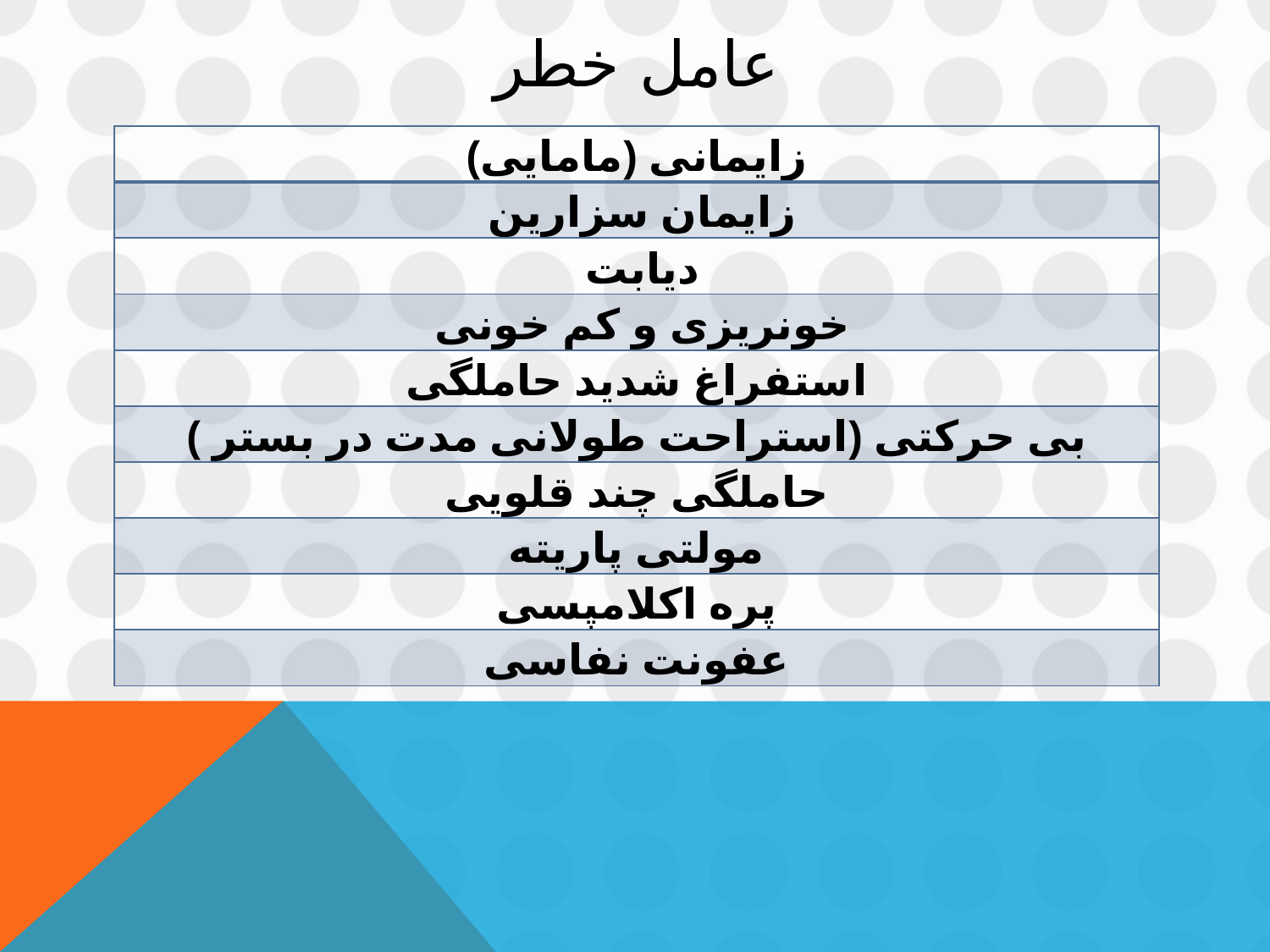

# عامل خطر
| زایمانی (مامایی) |
| --- |
| زایمان سزارین |
| دیابت |
| خونریزی و کم خونی |
| استفراغ شدید حاملگی |
| بی حرکتی (استراحت طولانی مدت در بستر ) |
| حاملگی چند قلویی |
| مولتی پاریته |
| پره اکلامپسی |
| عفونت نفاسی |